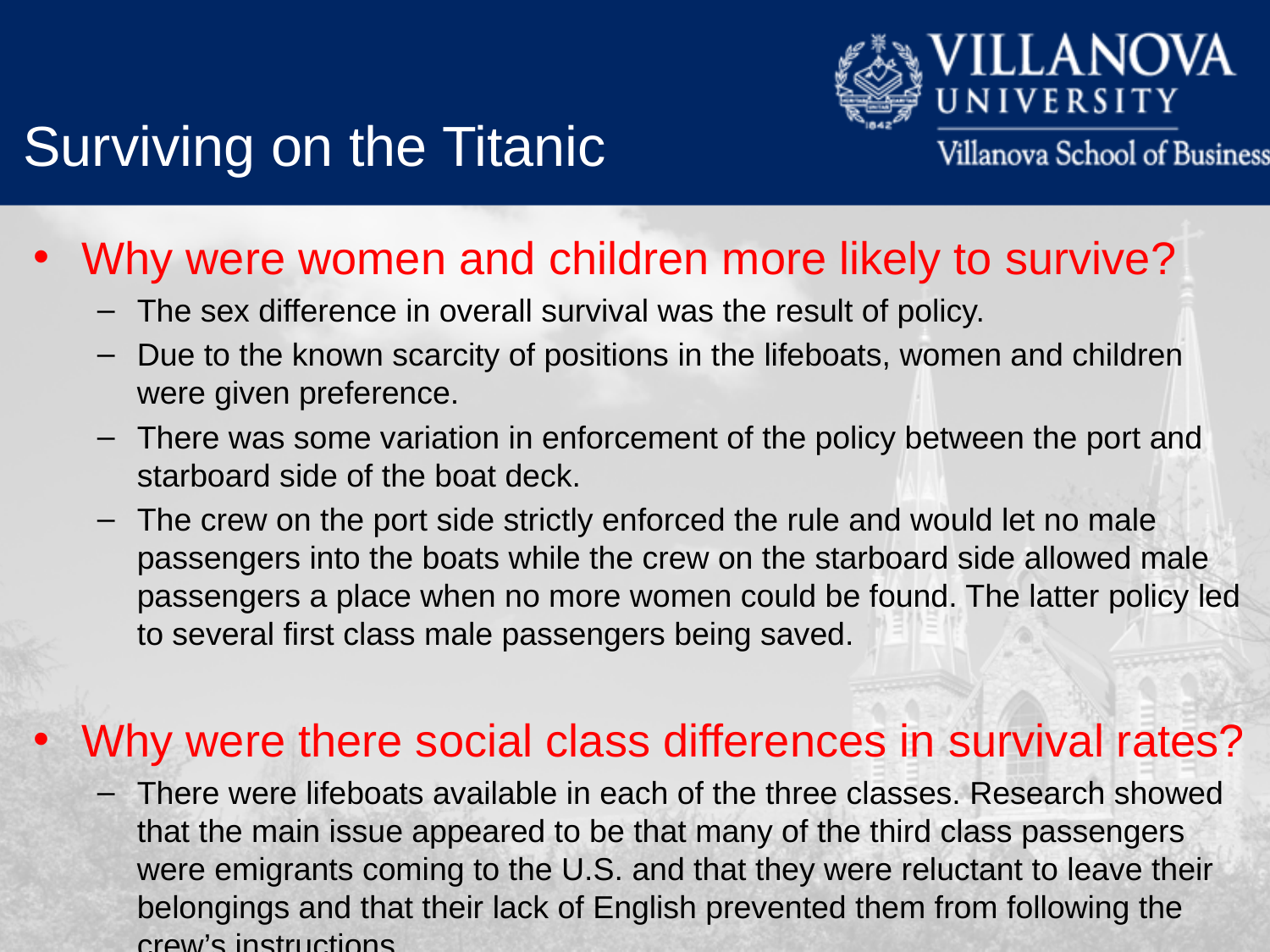

Surviving on the Titanic
Why were women and children more likely to survive?
The sex difference in overall survival was the result of policy.
Due to the known scarcity of positions in the lifeboats, women and children were given preference.
There was some variation in enforcement of the policy between the port and starboard side of the boat deck.
The crew on the port side strictly enforced the rule and would let no male passengers into the boats while the crew on the starboard side allowed male passengers a place when no more women could be found. The latter policy led to several first class male passengers being saved.

Why were there social class differences in survival rates?
There were lifeboats available in each of the three classes. Research showed that the main issue appeared to be that many of the third class passengers were emigrants coming to the U.S. and that they were reluctant to leave their belongings and that their lack of English prevented them from following the crew’s instructions.